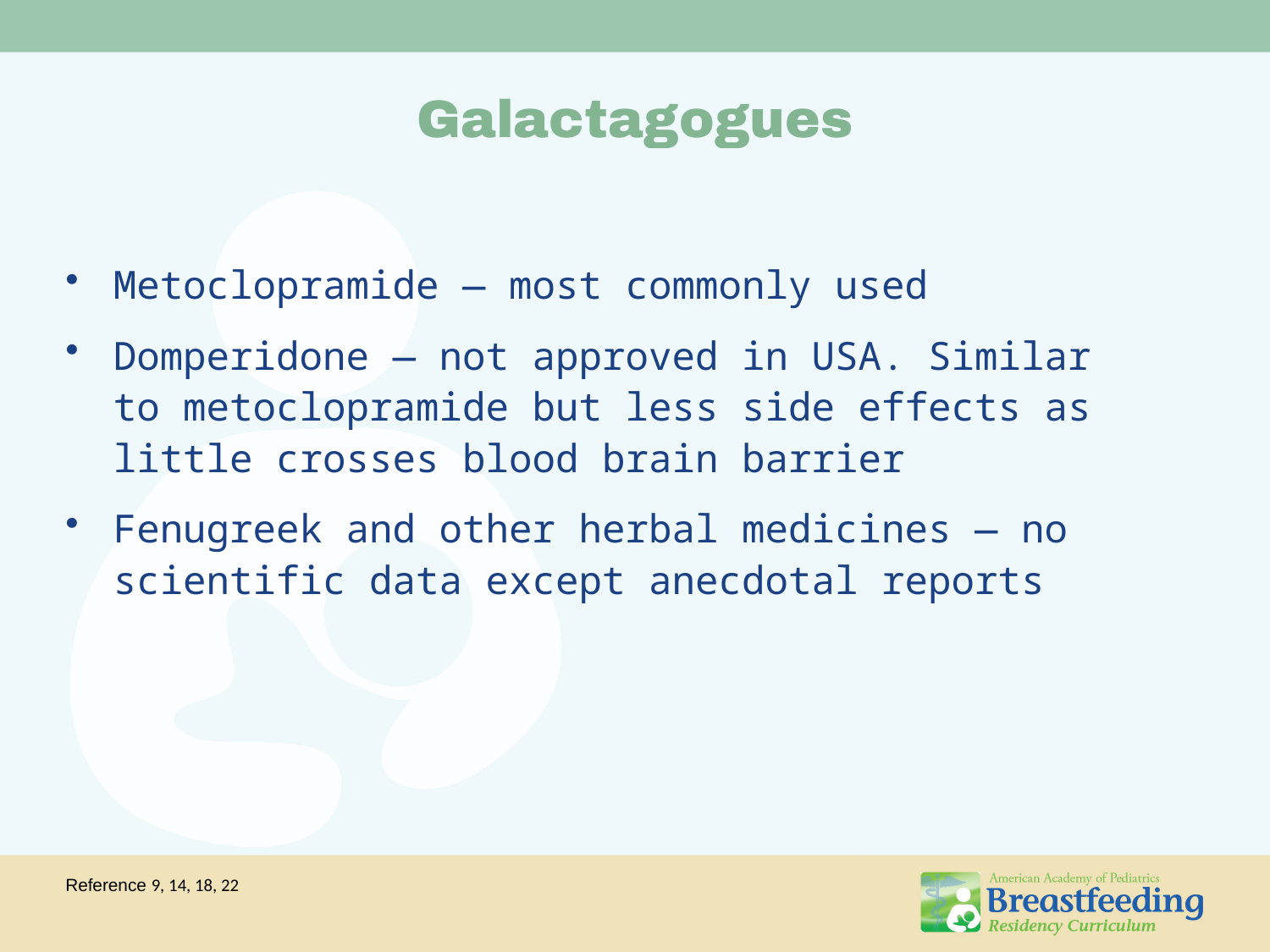

# Galactagogues
Metoclopramide — most commonly used
Domperidone — not approved in USA. Similar to metoclopramide but less side effects as little crosses blood brain barrier
Fenugreek and other herbal medicines — no scientific data except anecdotal reports
Reference 9, 14, 18, 22